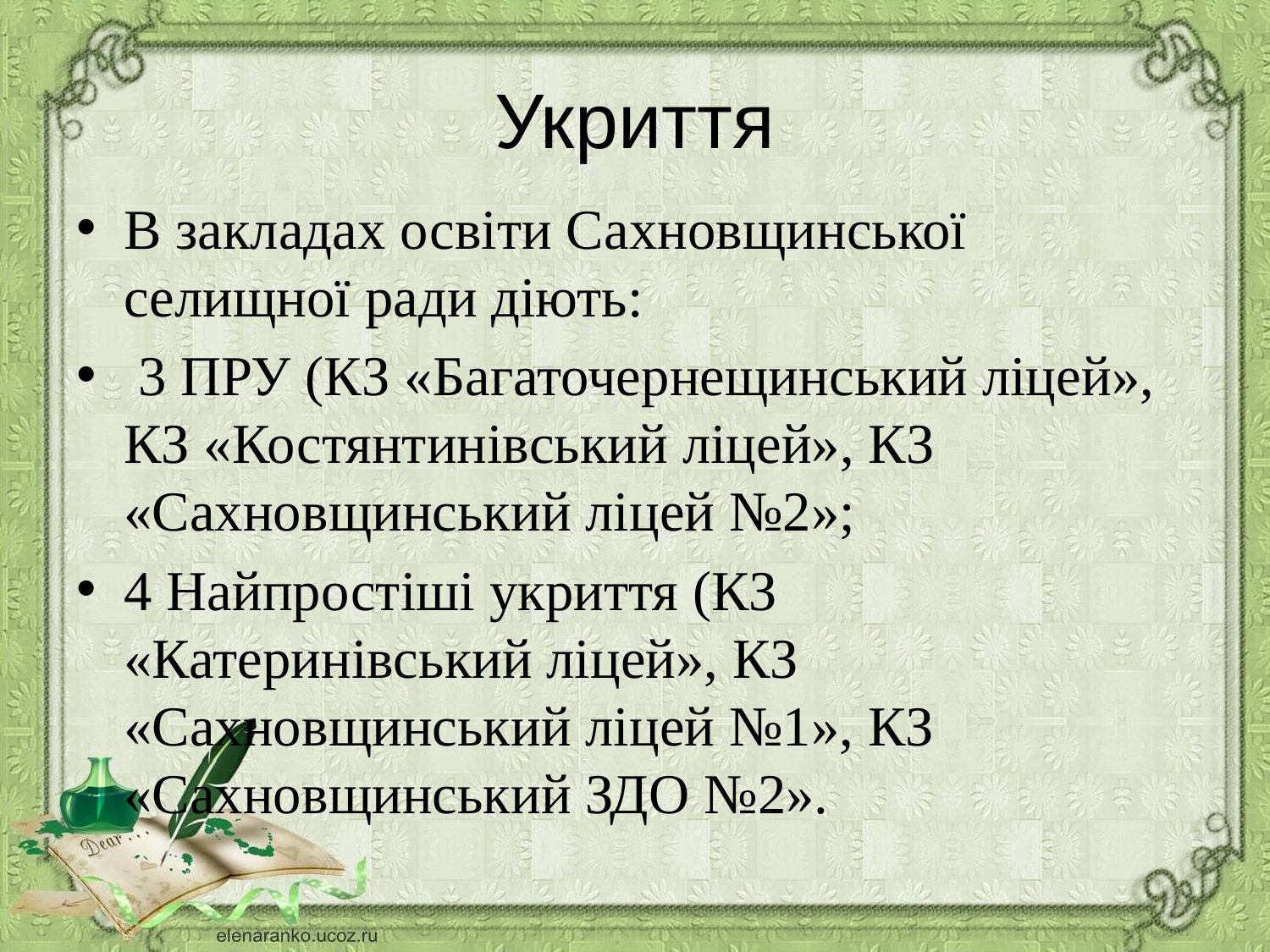

# Укриття
В закладах освіти Сахновщинської селищної ради діють:
 3 ПРУ (КЗ «Багаточернещинський ліцей», КЗ «Костянтинівський ліцей», КЗ «Сахновщинський ліцей №2»;
4 Найпростіші укриття (КЗ «Катеринівський ліцей», КЗ «Сахновщинський ліцей №1», КЗ «Сахновщинський ЗДО №2».